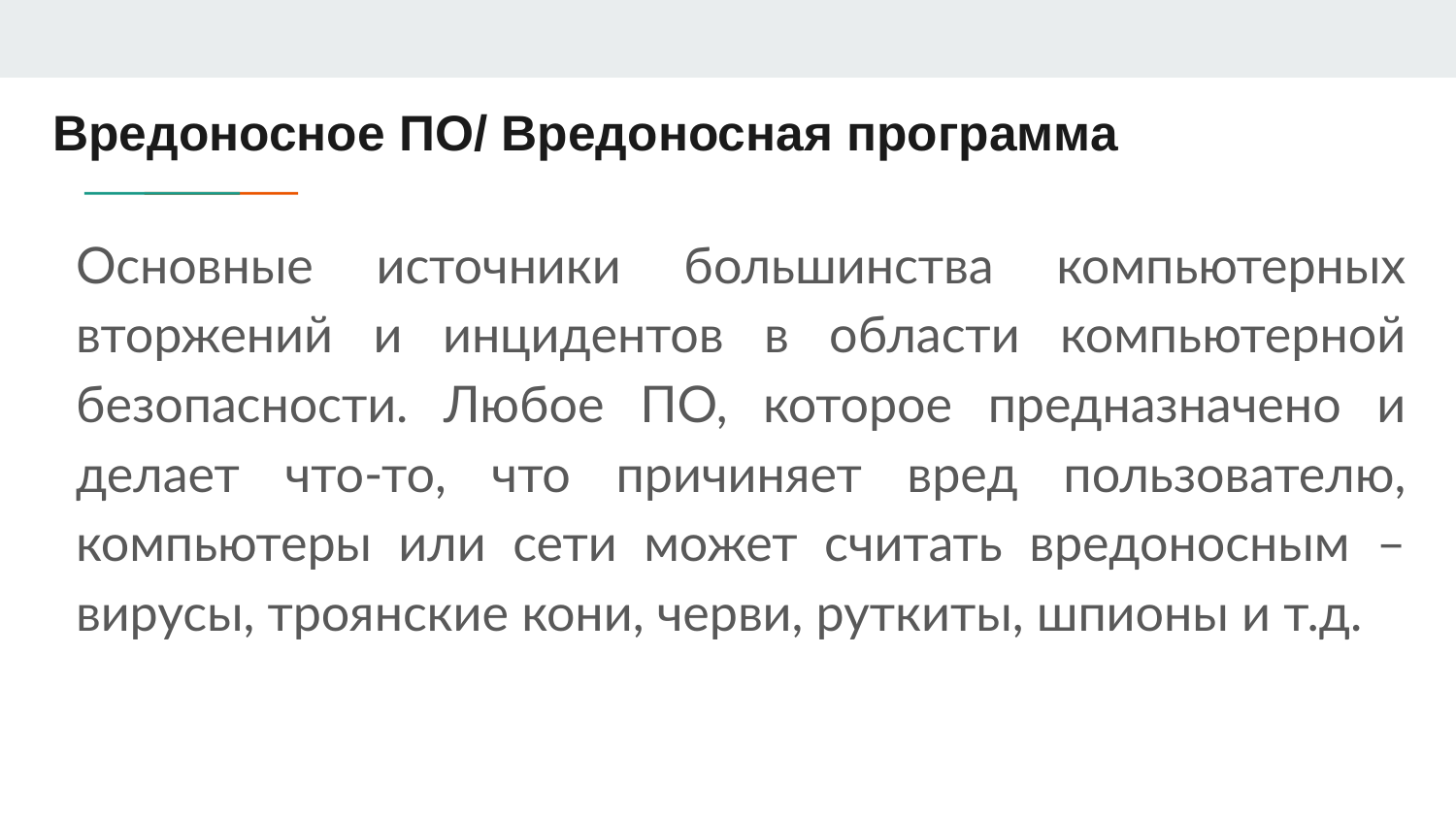

# Вредоносное ПО/ Вредоносная программа
Основные источники большинства компьютерных вторжений и инцидентов в области компьютерной безопасности. Любое ПО, которое предназначено и делает что-то, что причиняет вред пользователю, компьютеры или сети может считать вредоносным – вирусы, троянские кони, черви, руткиты, шпионы и т.д.